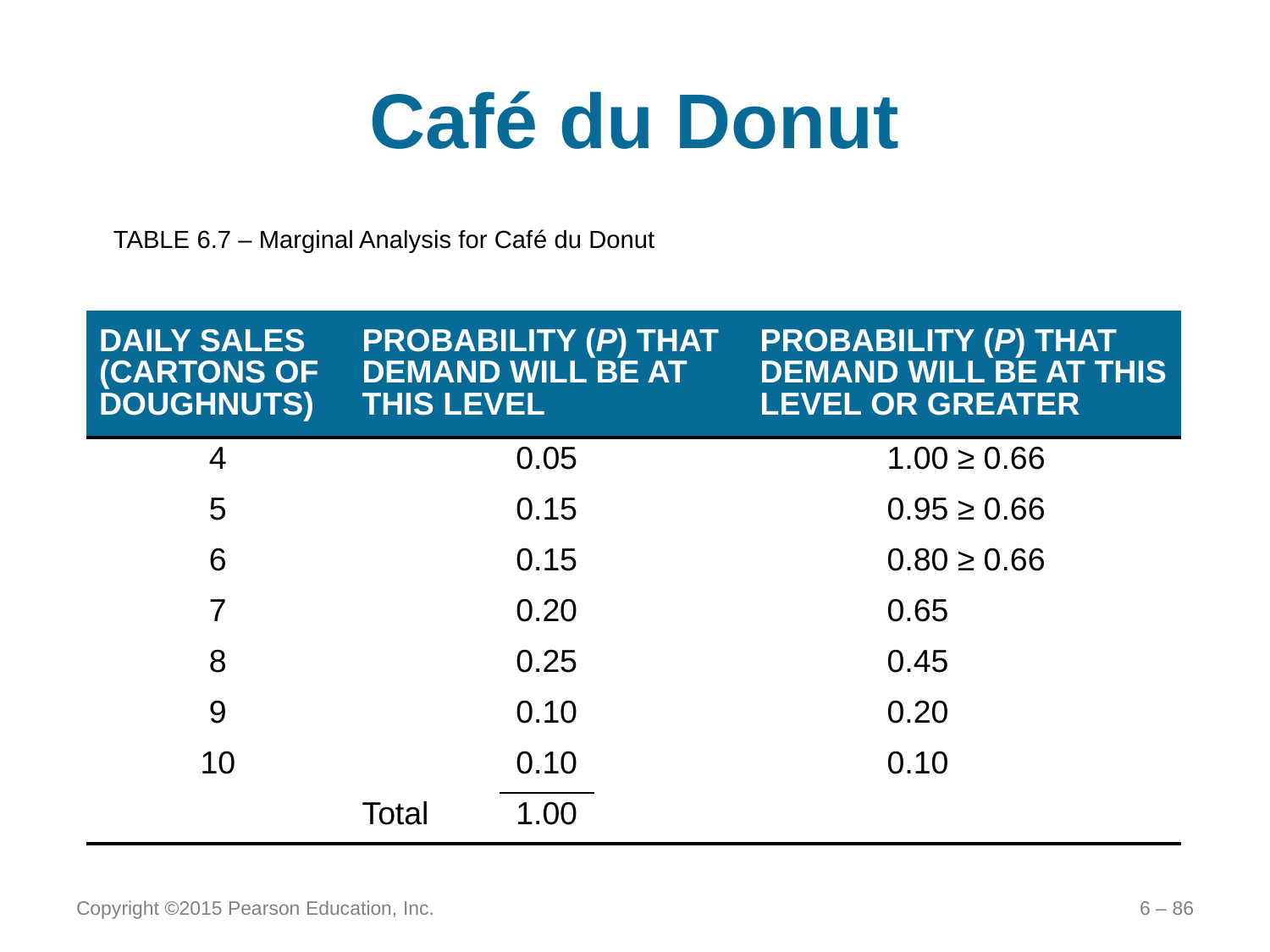

# Café du Donut
TABLE 6.7 – Marginal Analysis for Café du Donut
| DAILY SALES (CARTONS OF DOUGHNUTS) | PROBABILITY (P) THAT DEMAND WILL BE AT THIS LEVEL |  |  | PROBABILITY (P) THAT DEMAND WILL BE AT THIS LEVEL OR GREATER |
| --- | --- | --- | --- | --- |
| 4 |  | 0.05 |  | 1.00 ≥ 0.66 |
| 5 |  | 0.15 |  | 0.95 ≥ 0.66 |
| 6 |  | 0.15 |  | 0.80 ≥ 0.66 |
| 7 |  | 0.20 |  | 0.65 |
| 8 |  | 0.25 |  | 0.45 |
| 9 |  | 0.10 |  | 0.20 |
| 10 |  | 0.10 |  | 0.10 |
|  | Total | 1.00 |  |  |
Copyright ©2015 Pearson Education, Inc.
6 – 86